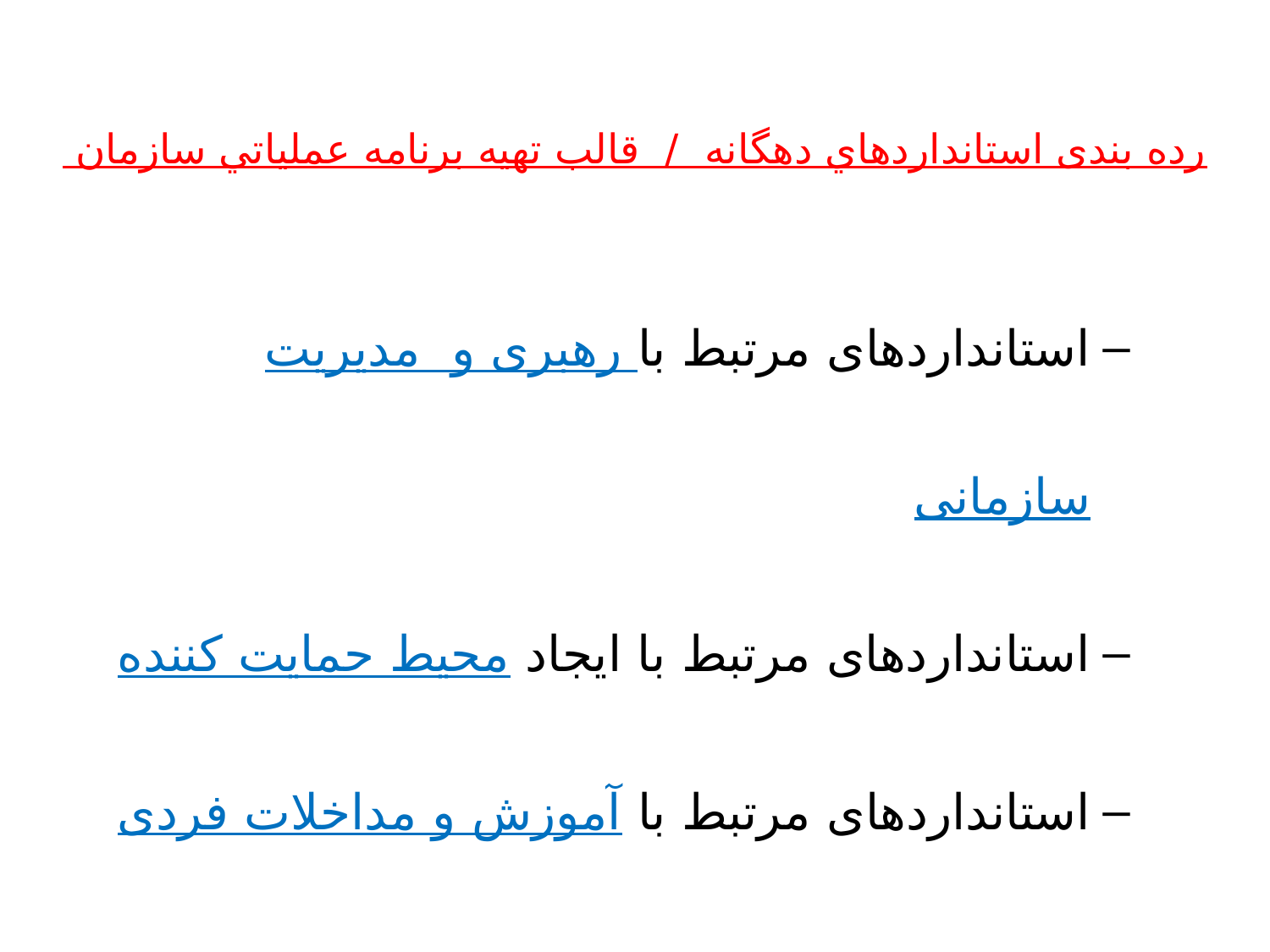

# رده بندی استانداردهاي دهگانه  /  قالب تهيه برنامه عملياتي سازمان
استانداردهای مرتبط با رهبری و  مدیریت سازمانی
استانداردهای مرتبط با ایجاد محیط حمایت کننده
استانداردهای مرتبط با آموزش و مداخلات فردی